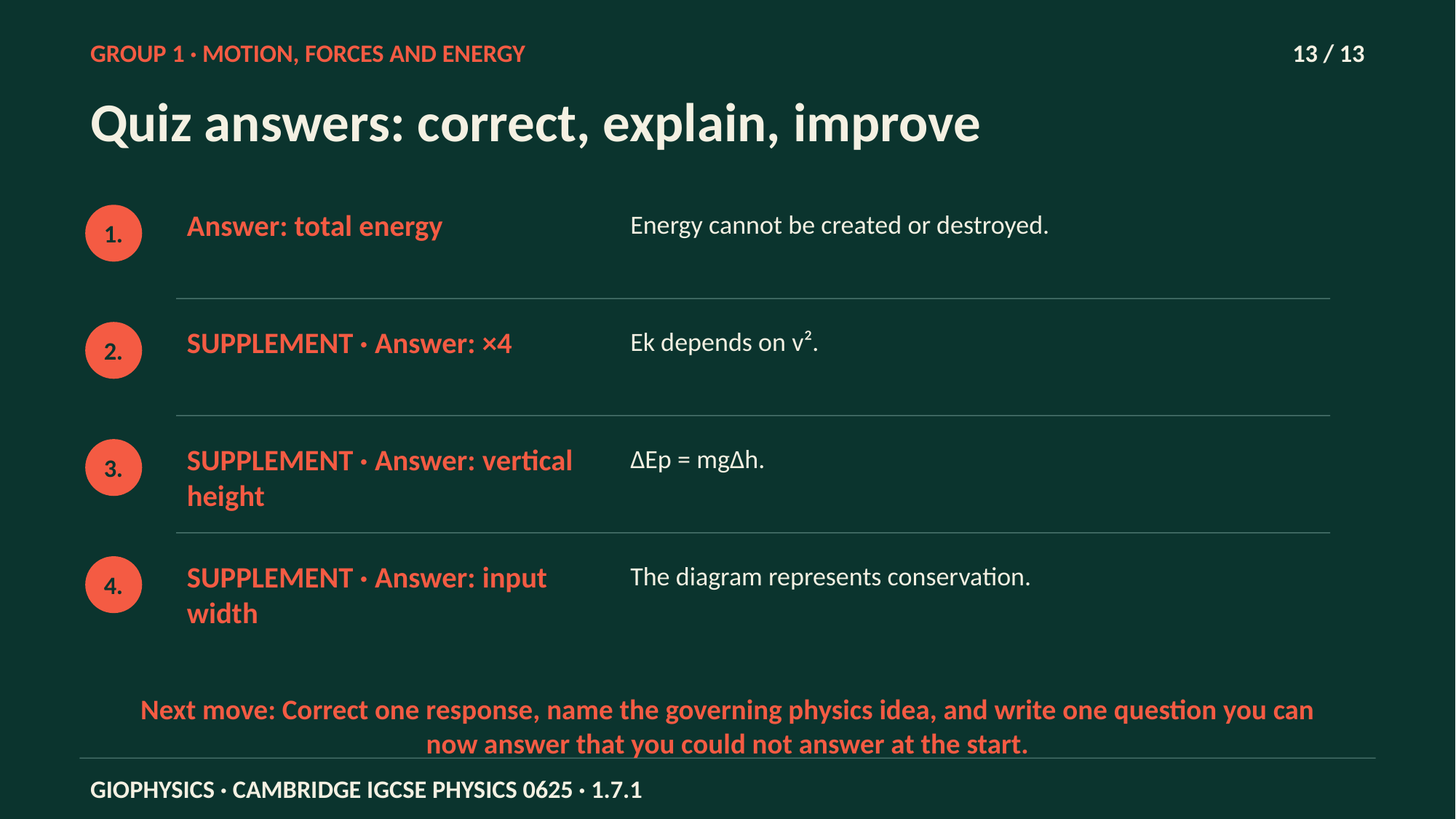

GROUP 1 · MOTION, FORCES AND ENERGY
13 / 13
Quiz answers: correct, explain, improve
Answer: total energy
Energy cannot be created or destroyed.

1.

SUPPLEMENT · Answer: ×4
Ek depends on v².

2.

SUPPLEMENT · Answer: vertical height
ΔEp = mgΔh.

3.

SUPPLEMENT · Answer: input width
The diagram represents conservation.

4.
Next move: Correct one response, name the governing physics idea, and write one question you can now answer that you could not answer at the start.

GIOPHYSICS · CAMBRIDGE IGCSE PHYSICS 0625 · 1.7.1